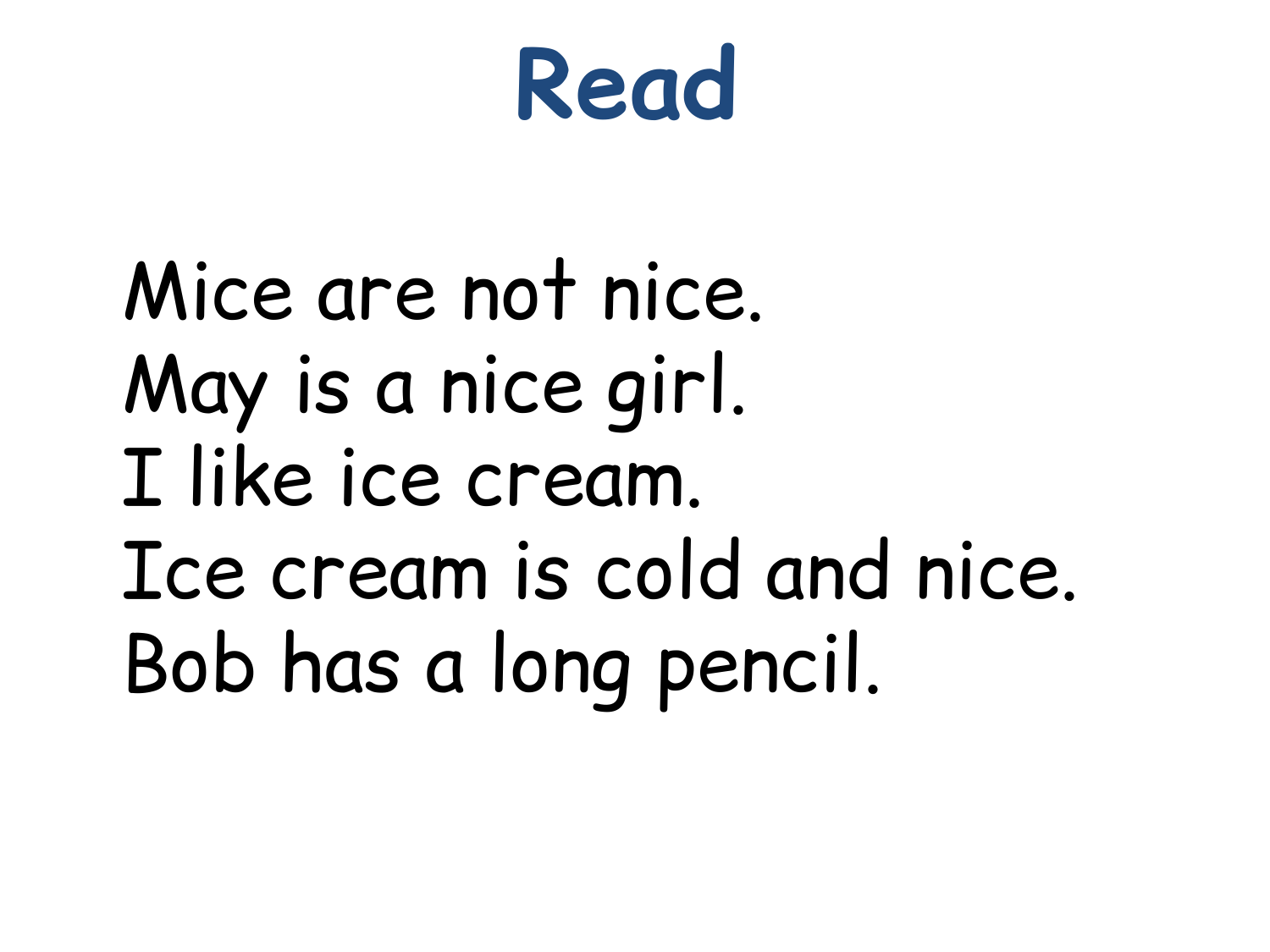

# Read
Mice are not nice.
May is a nice girl.
I like ice cream.
Ice cream is cold and nice.
Bob has a long pencil.